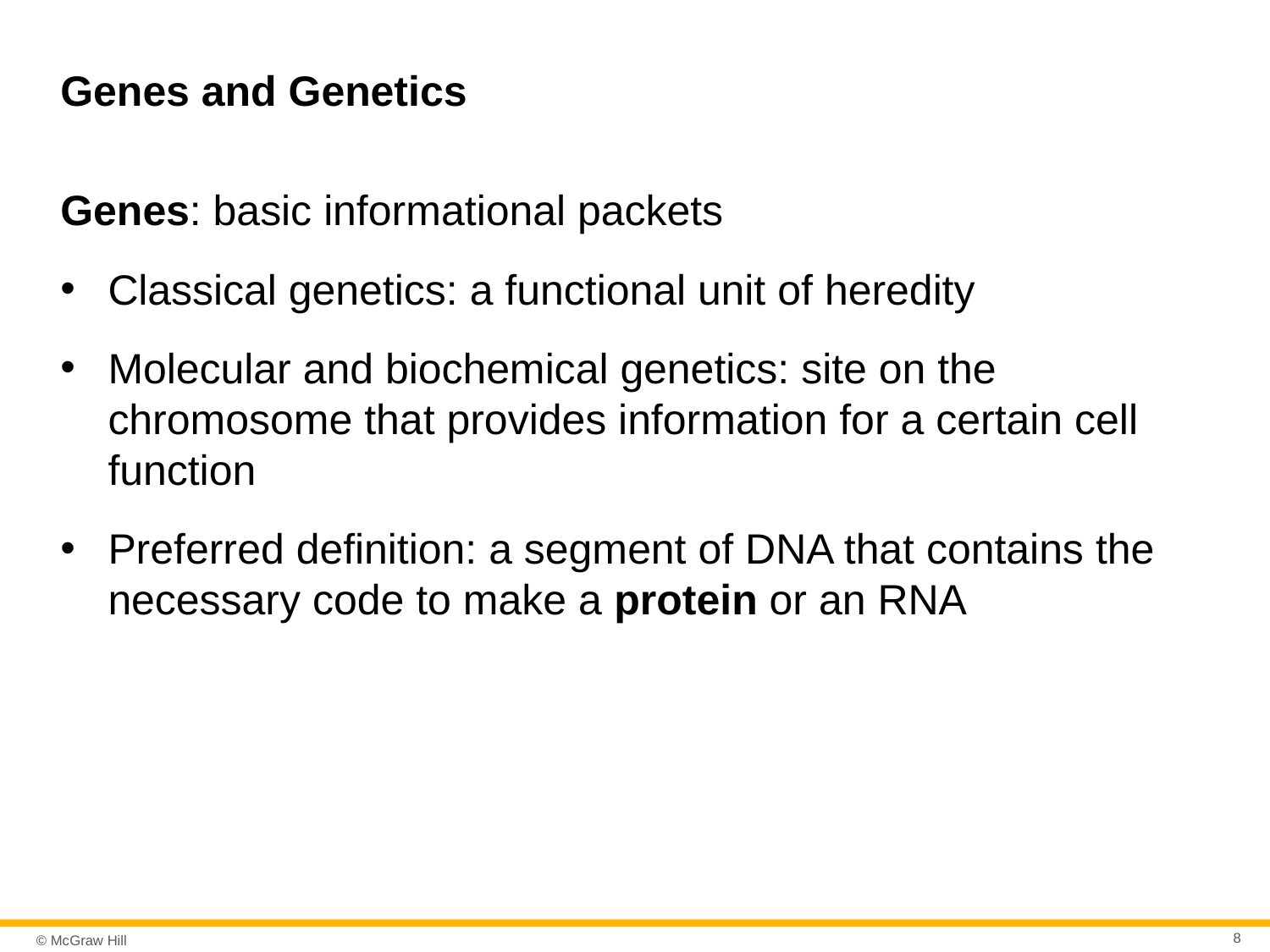

# Genes and Genetics
Genes: basic informational packets
Classical genetics: a functional unit of heredity
Molecular and biochemical genetics: site on the chromosome that provides information for a certain cell function
Preferred definition: a segment of DNA that contains the necessary code to make a protein or an RNA